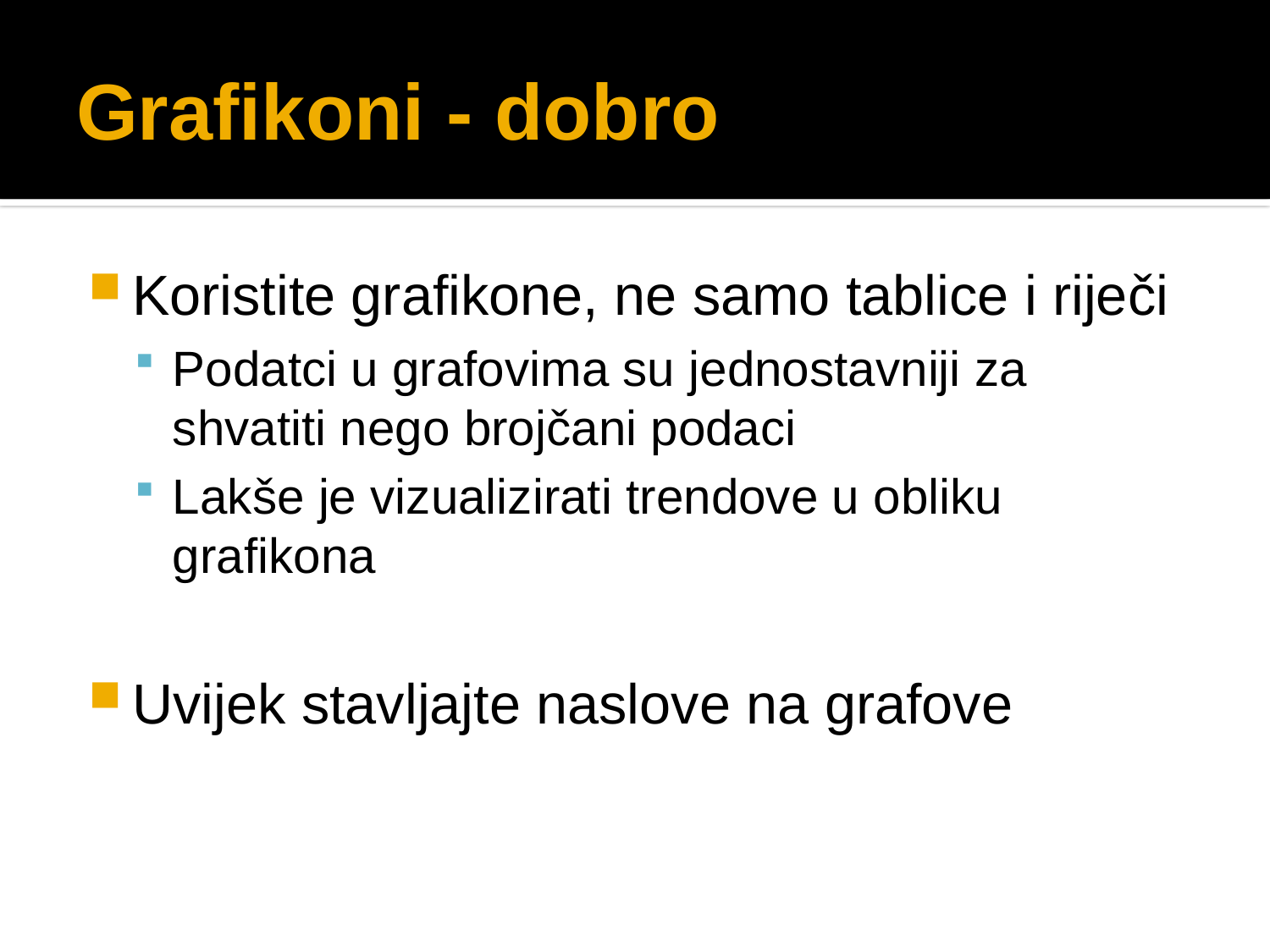

# Grafikoni - dobro
Koristite grafikone, ne samo tablice i riječi
Podatci u grafovima su jednostavniji za shvatiti nego brojčani podaci
Lakše je vizualizirati trendove u obliku grafikona

Uvijek stavljajte naslove na grafove